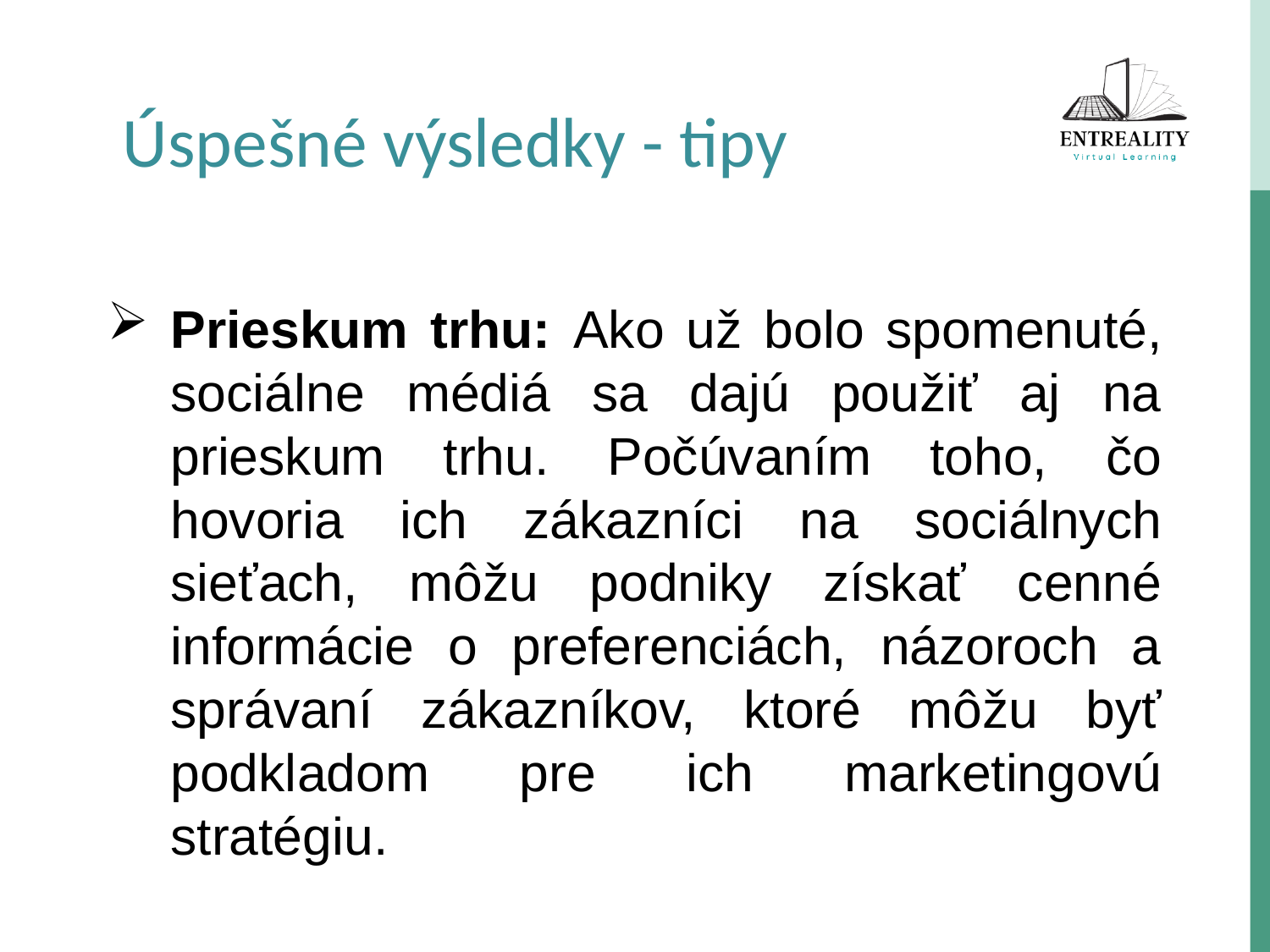

Úspešné výsledky - tipy
Prieskum trhu: Ako už bolo spomenuté, sociálne médiá sa dajú použiť aj na prieskum trhu. Počúvaním toho, čo hovoria ich zákazníci na sociálnych sieťach, môžu podniky získať cenné informácie o preferenciách, názoroch a správaní zákazníkov, ktoré môžu byť podkladom pre ich marketingovú stratégiu.